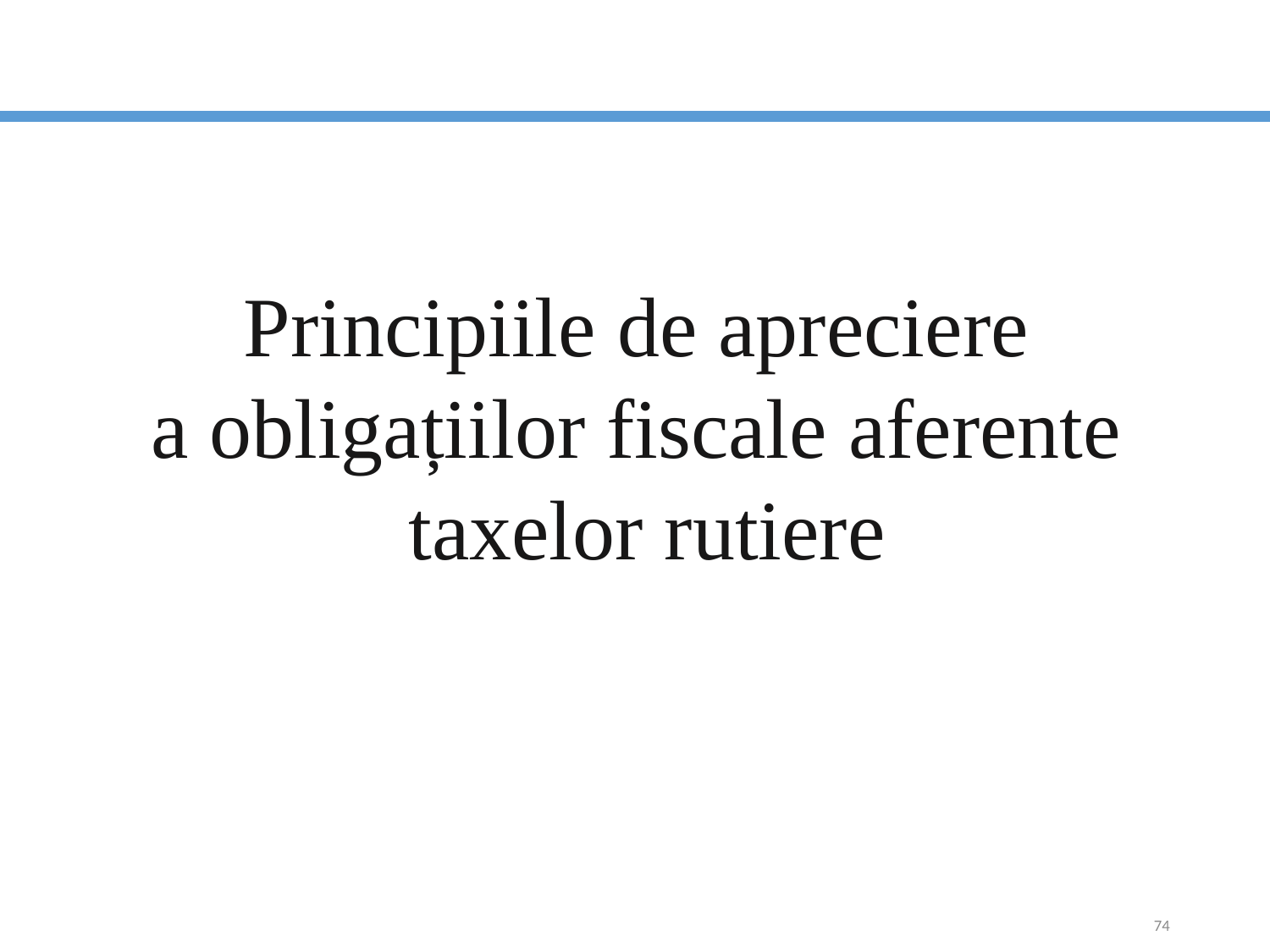

Principiile de apreciere
a obligațiilor fiscale aferente
taxelor rutiere
#
74